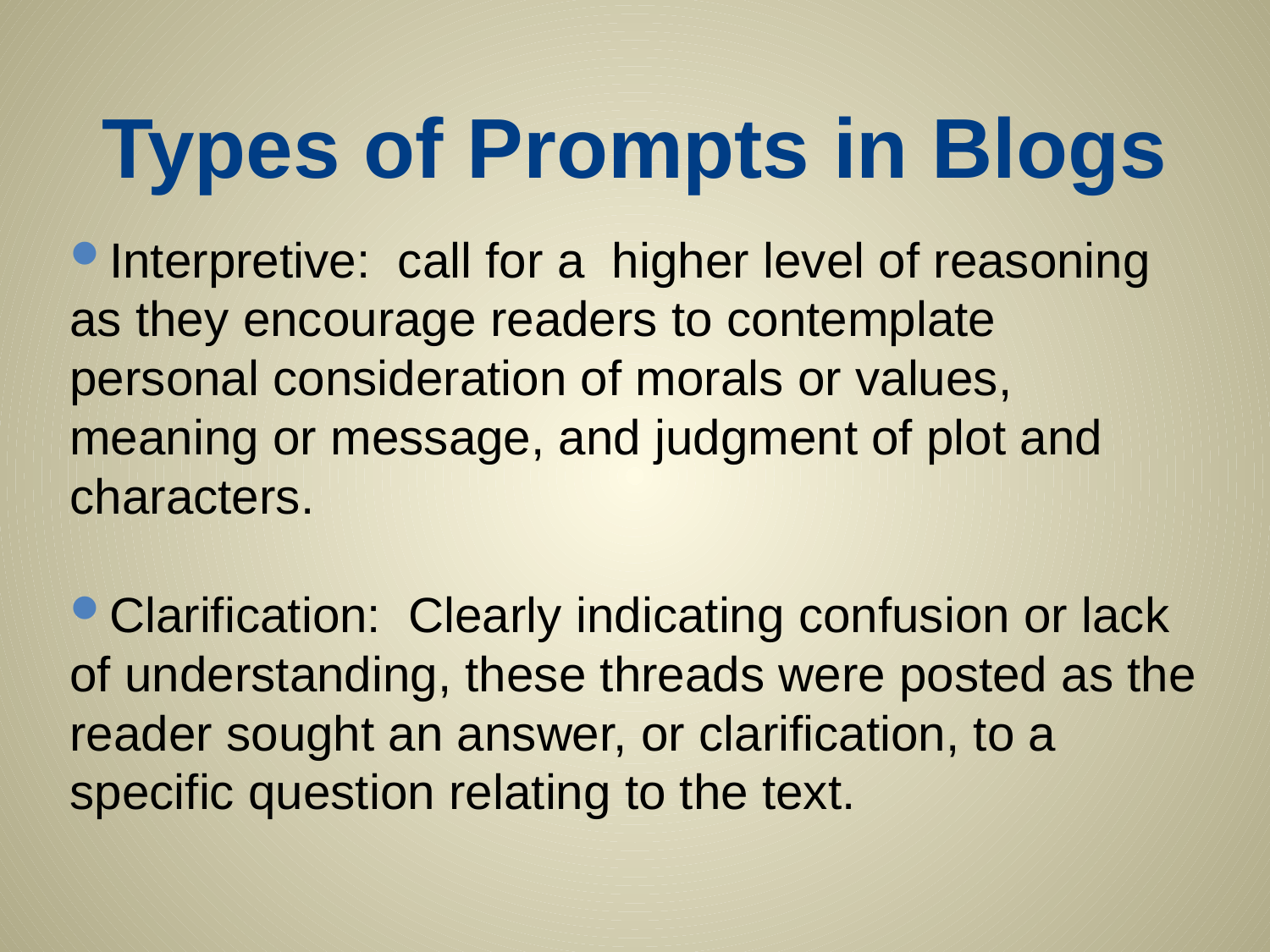

# Types of Prompts in Blogs
Interpretive:  call for a  higher level of reasoning as they encourage readers to contemplate personal consideration of morals or values, meaning or message, and judgment of plot and characters.

Clarification:  Clearly indicating confusion or lack of understanding, these threads were posted as the reader sought an answer, or clarification, to a specific question relating to the text.